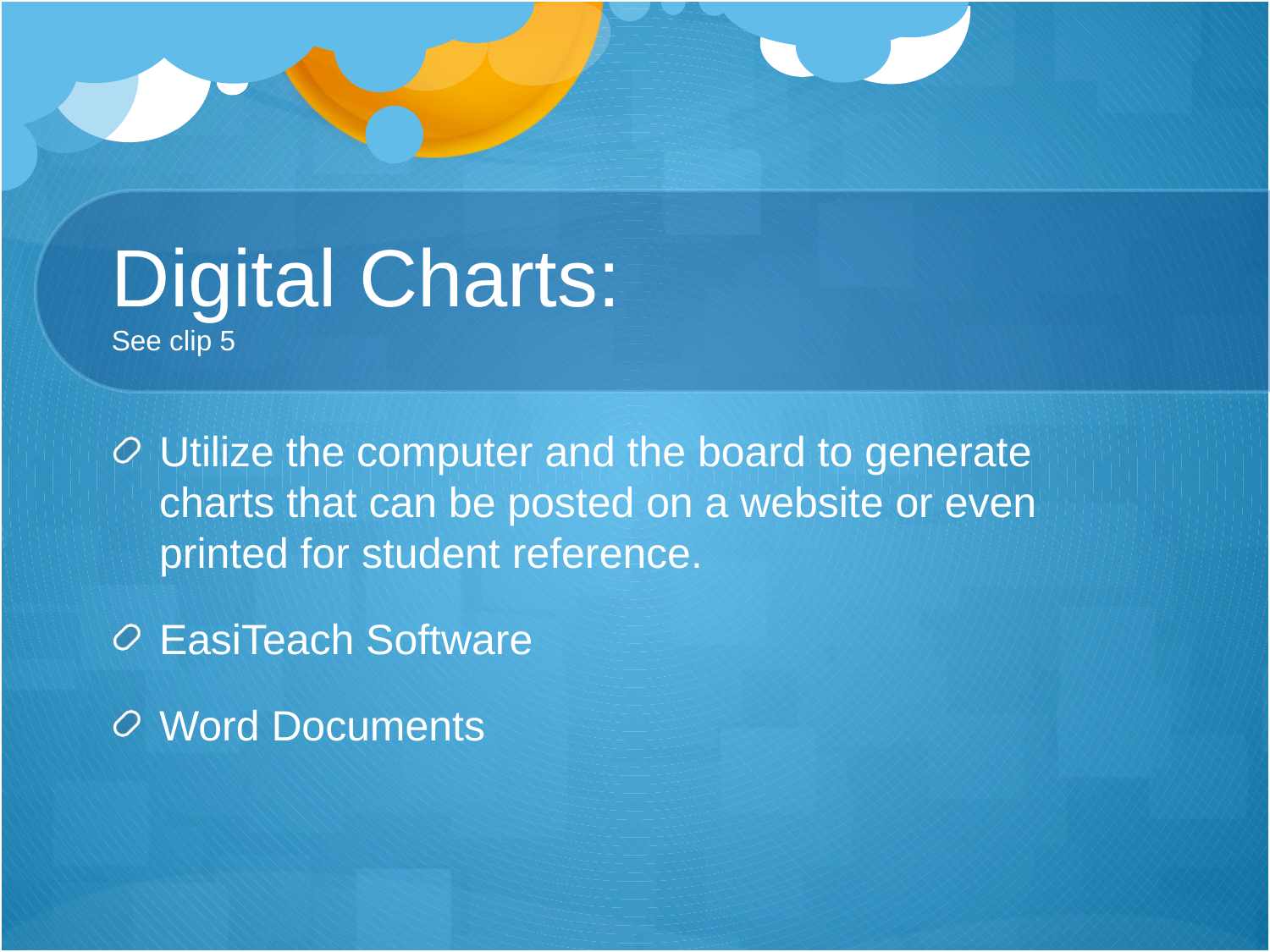

# Digital Charts: See clip 5
Utilize the computer and the board to generate charts that can be posted on a website or even printed for student reference.
EasiTeach Software
Word Documents